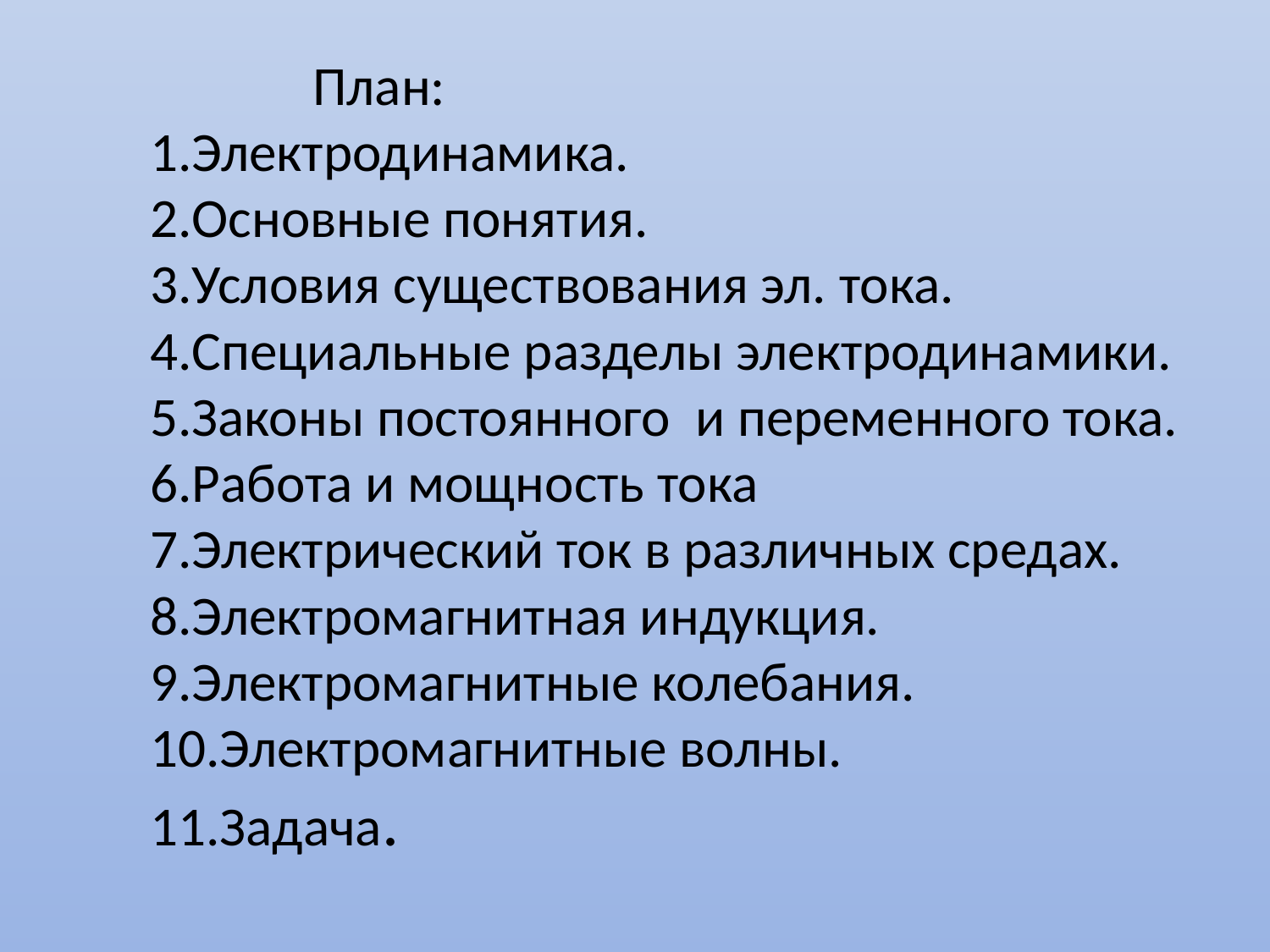

# План:  1.Электродинамика. 2.Основные понятия. 3.Условия существования эл. тока. 4.Специальные разделы электродинамики.  5.Законы постоянного  и переменного тока. 6.Работа и мощность тока 7.Электрический ток в различных средах. 8.Электромагнитная индукция. 9.Электромагнитные колебания. 10.Электромагнитные волны. 11.Задача.